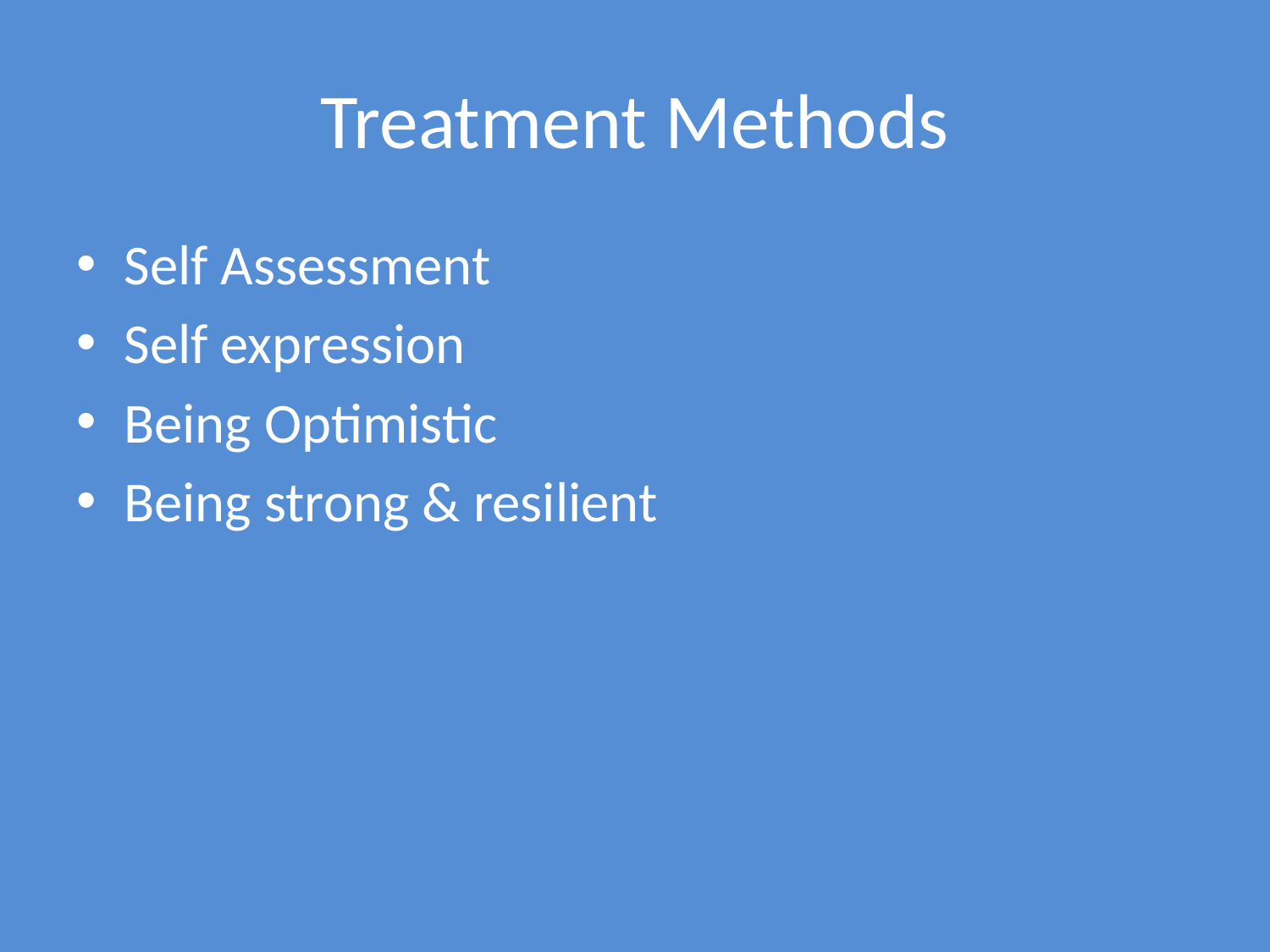

# Treatment Methods
Self Assessment
Self expression
Being Optimistic
Being strong & resilient